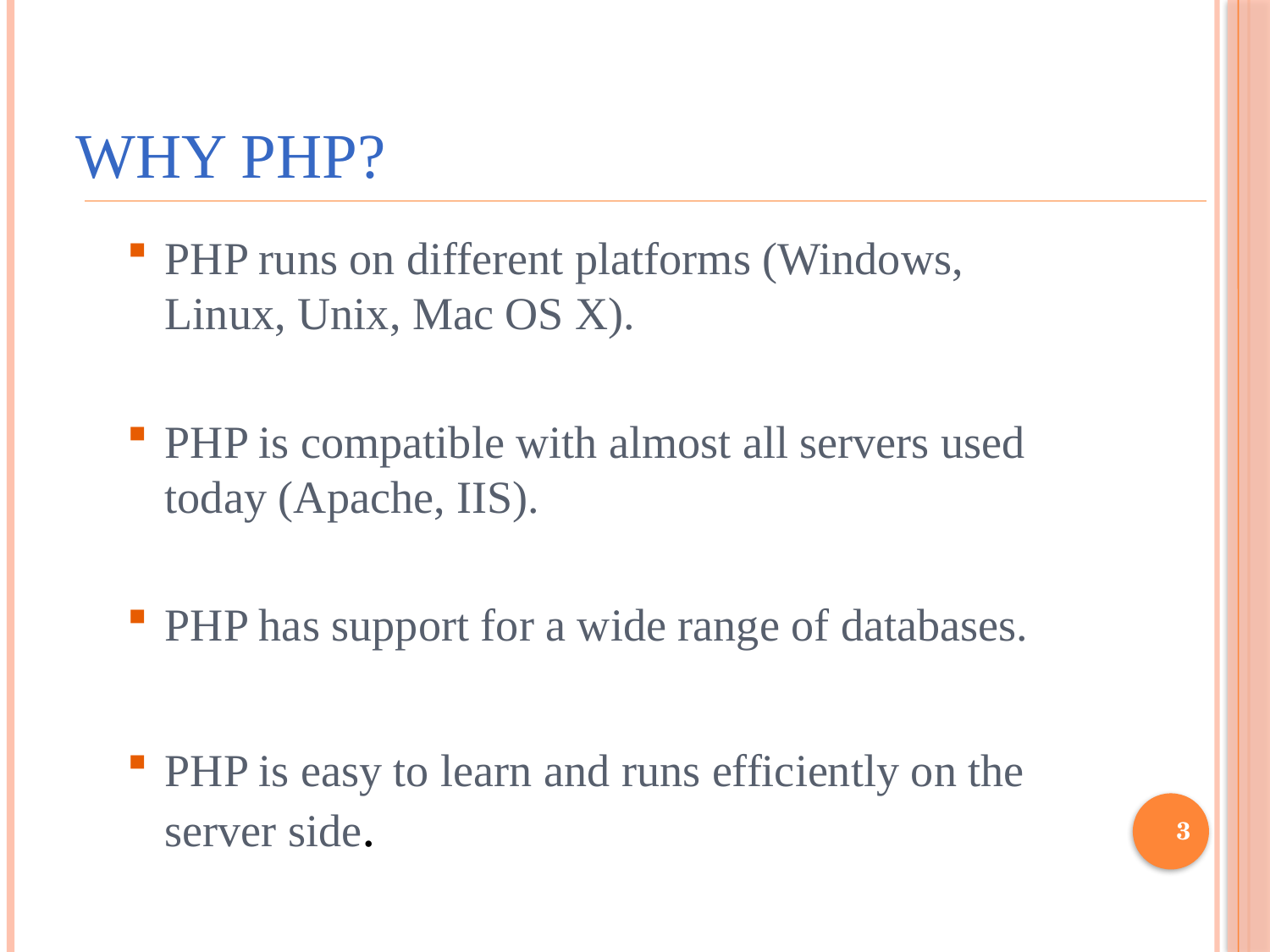

# Why PHP?
PHP runs on different platforms (Windows, Linux, Unix, Mac OS X).

PHP is compatible with almost all servers used today (Apache, IIS).

PHP has support for a wide range of databases.

PHP is easy to learn and runs efficiently on the server side.

 3